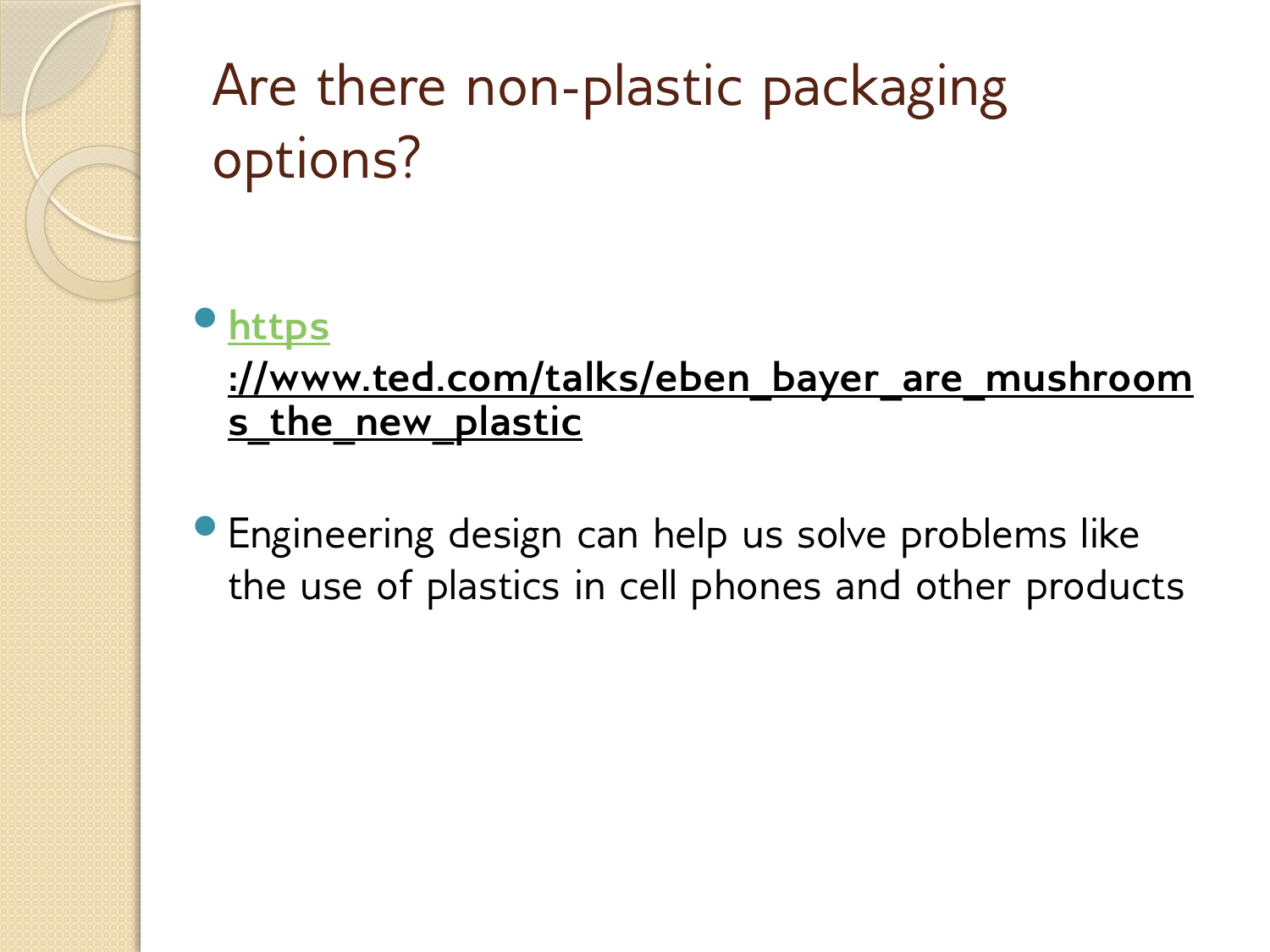

# Are there non-plastic packaging options?
https://www.ted.com/talks/eben_bayer_are_mushrooms_the_new_plastic
Engineering design can help us solve problems like the use of plastics in cell phones and other products